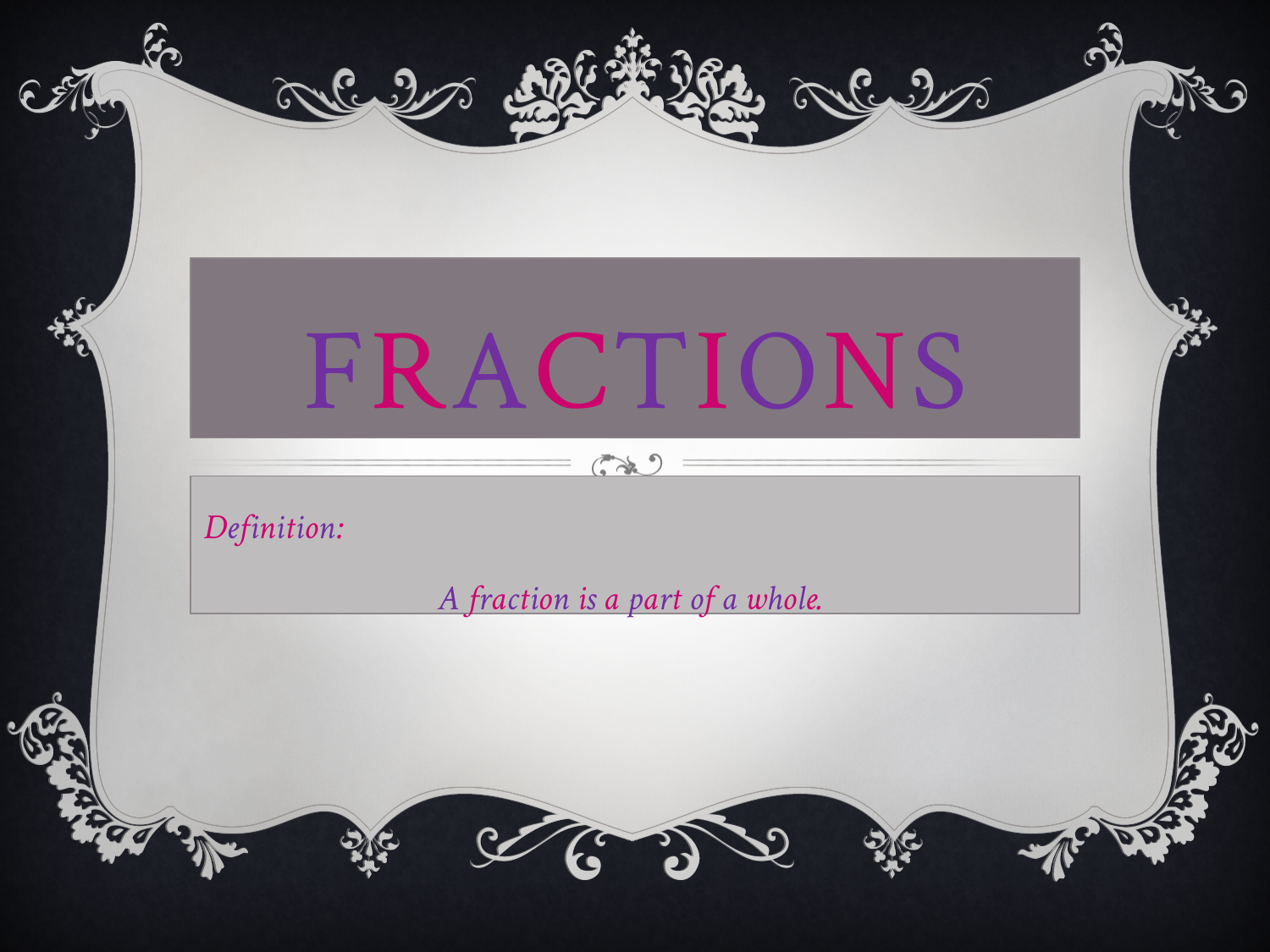

# Fractions
Definition:
A fraction is a part of a whole.